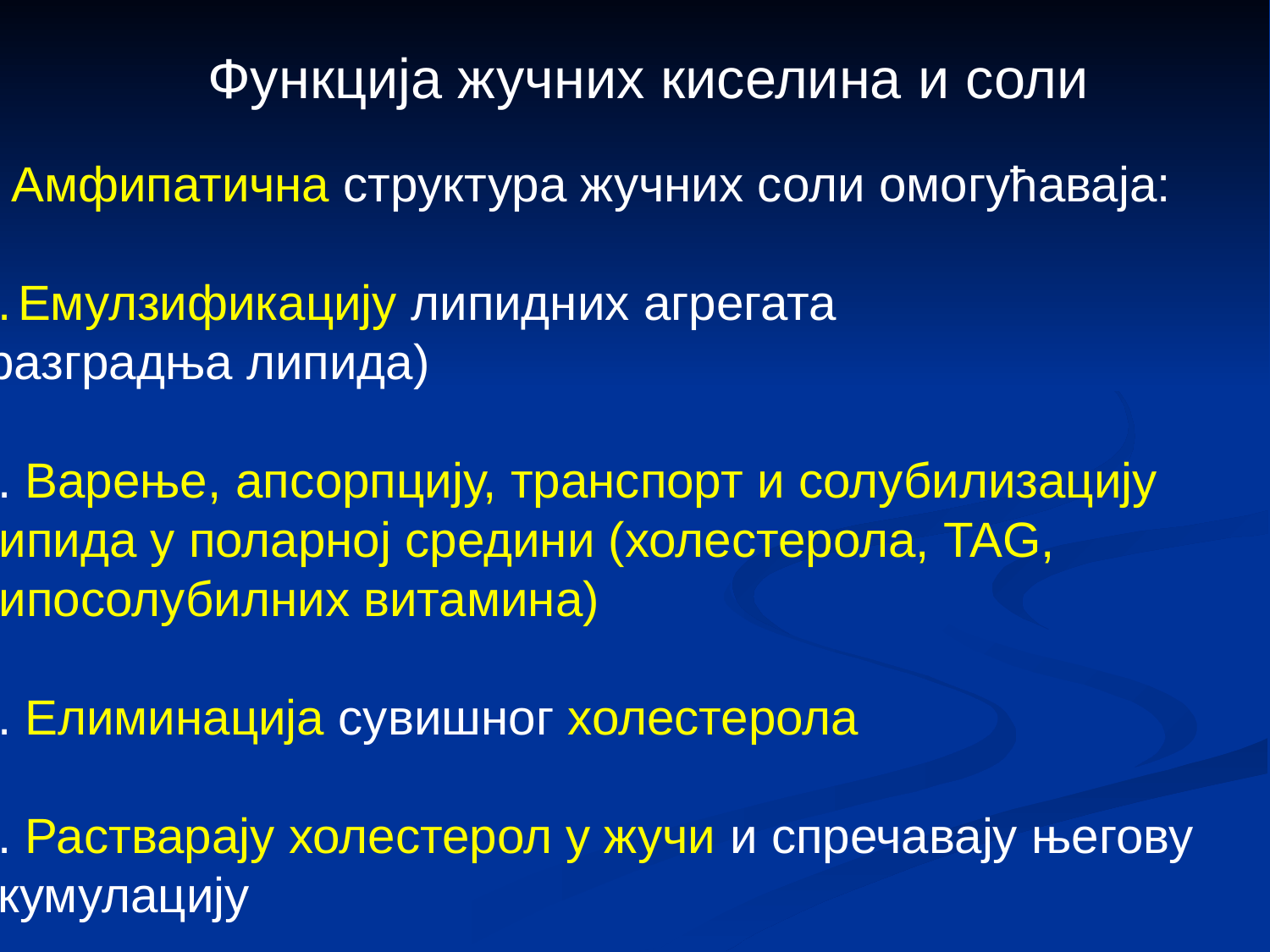

Функција жучних киселина и соли
   Амфипатична структура жучних соли омогућаваја:

Емулзификацију липидних агрегата
(разградња липида)

2. Варење, апсорпцију, транспорт и солубилизацију
липида у поларној средини (холестерола, TAG,
липосолубилних витамина)

3. Елиминација сувишног холестерола

4. Растварају холестерол у жучи и спречавају његову
акумулацију